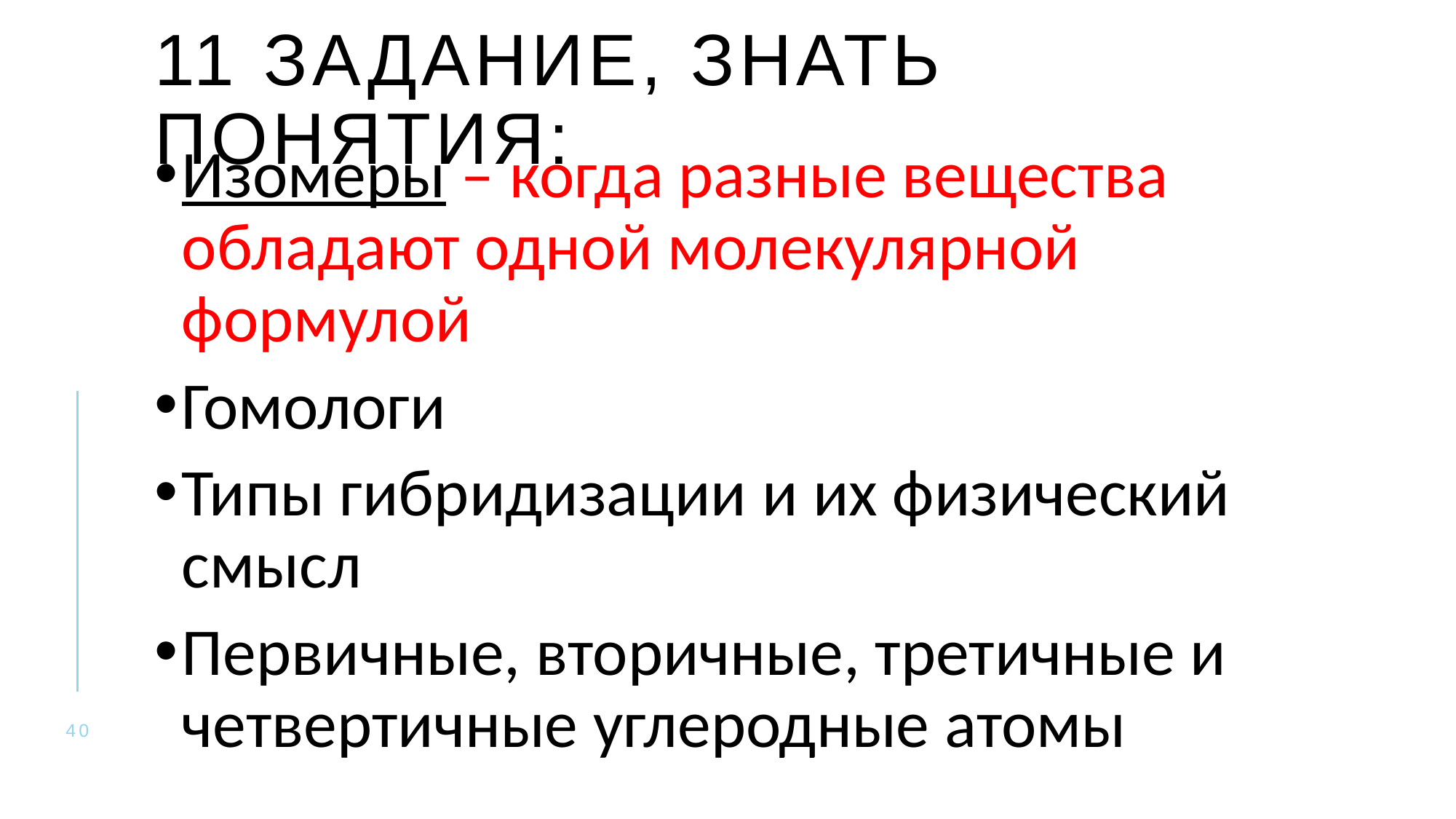

# 11 задание, знать понятия:
Изомеры – когда разные вещества обладают одной молекулярной формулой
Гомологи
Типы гибридизации и их физический смысл
Первичные, вторичные, третичные и четвертичные углеродные атомы
40